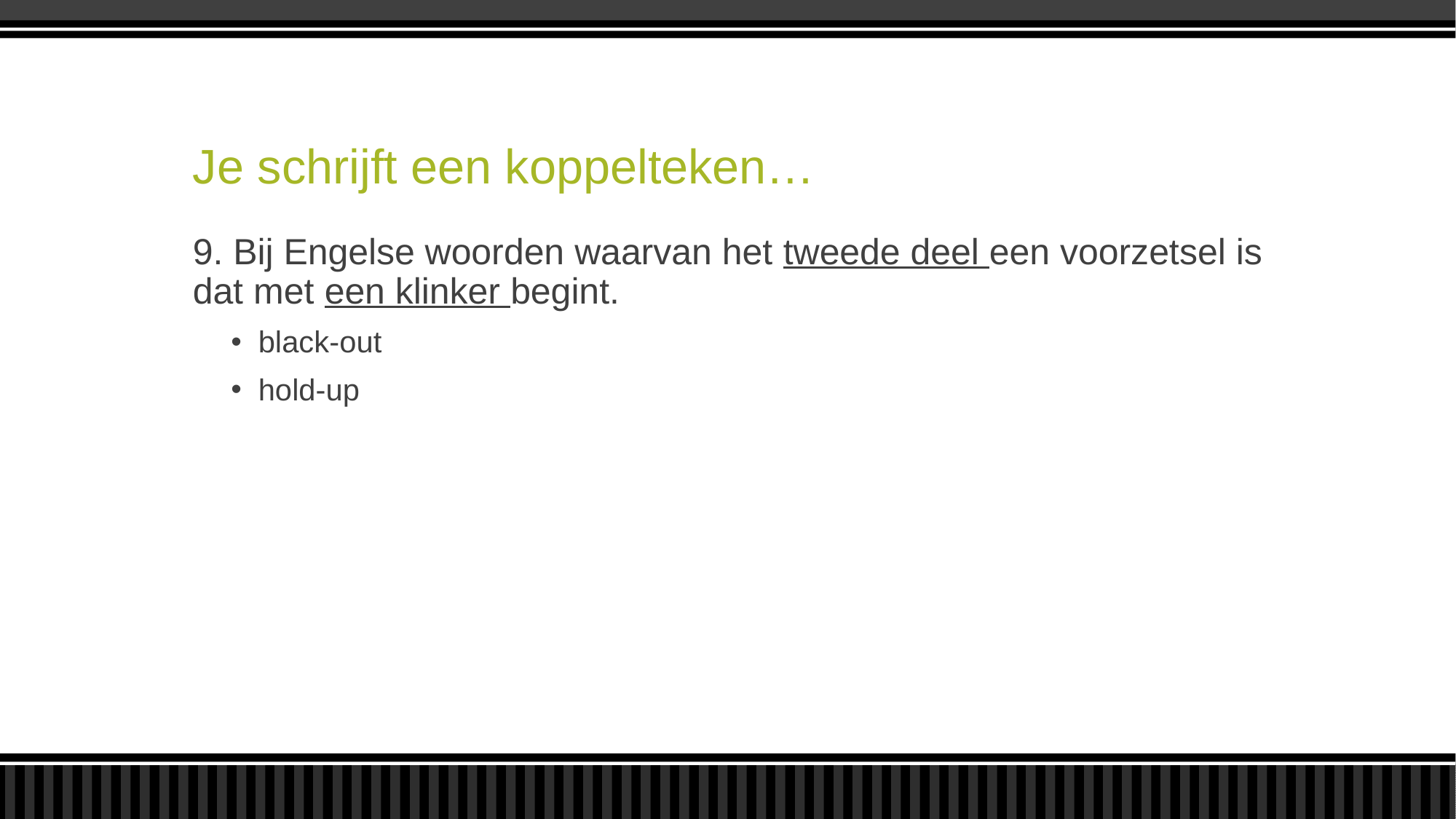

# Je schrijft een koppelteken…
9. Bij Engelse woorden waarvan het tweede deel een voorzetsel is dat met een klinker begint.
black-out
hold-up